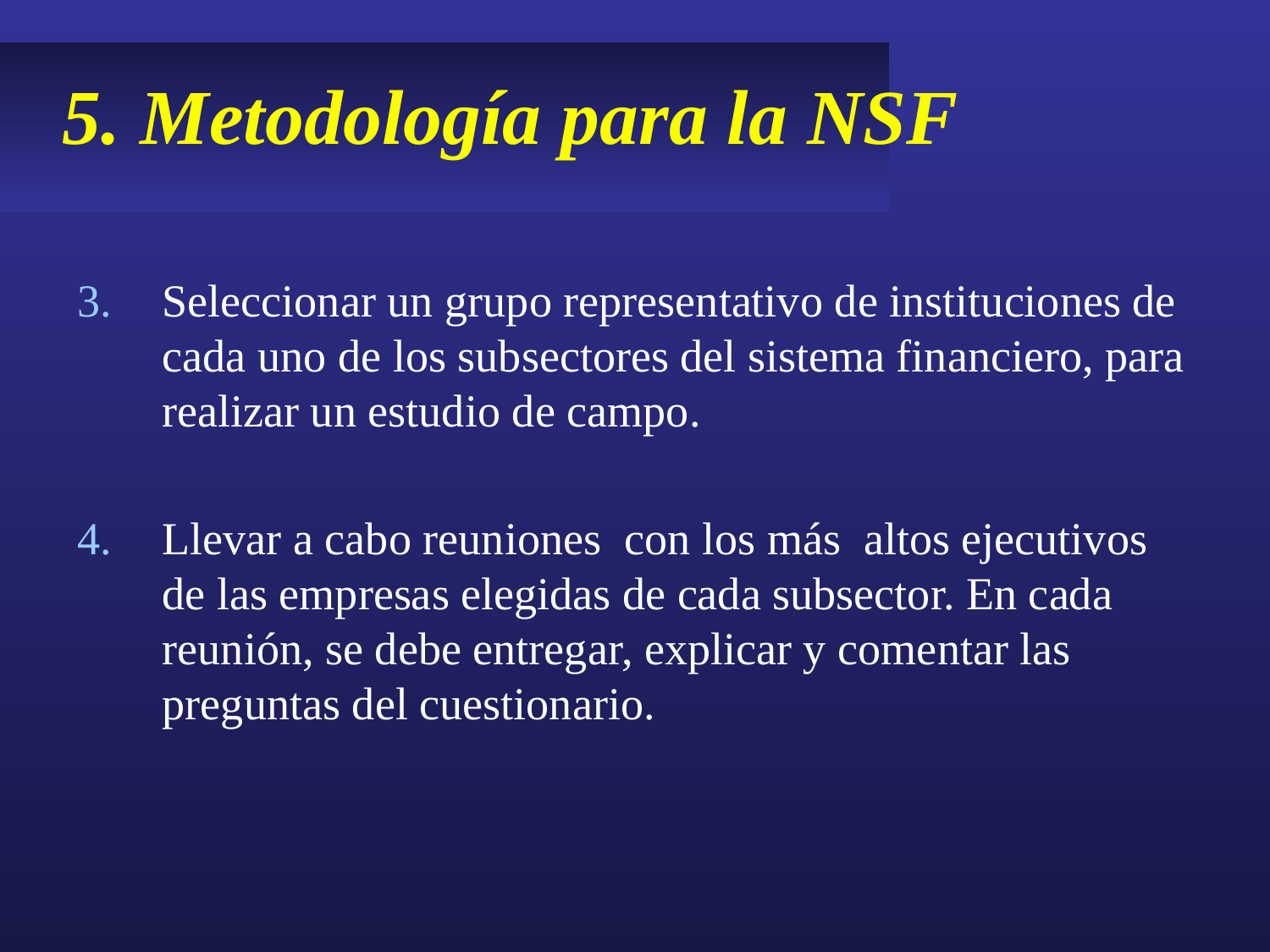

# 5. Metodología para la NSF

Seleccionar un grupo representativo de instituciones de cada uno de los subsectores del sistema financiero, para realizar un estudio de campo.

Llevar a cabo reuniones  con los más  altos ejecutivos de las empresas elegidas de cada subsector. En cada reunión, se debe entregar, explicar y comentar las preguntas del cuestionario.